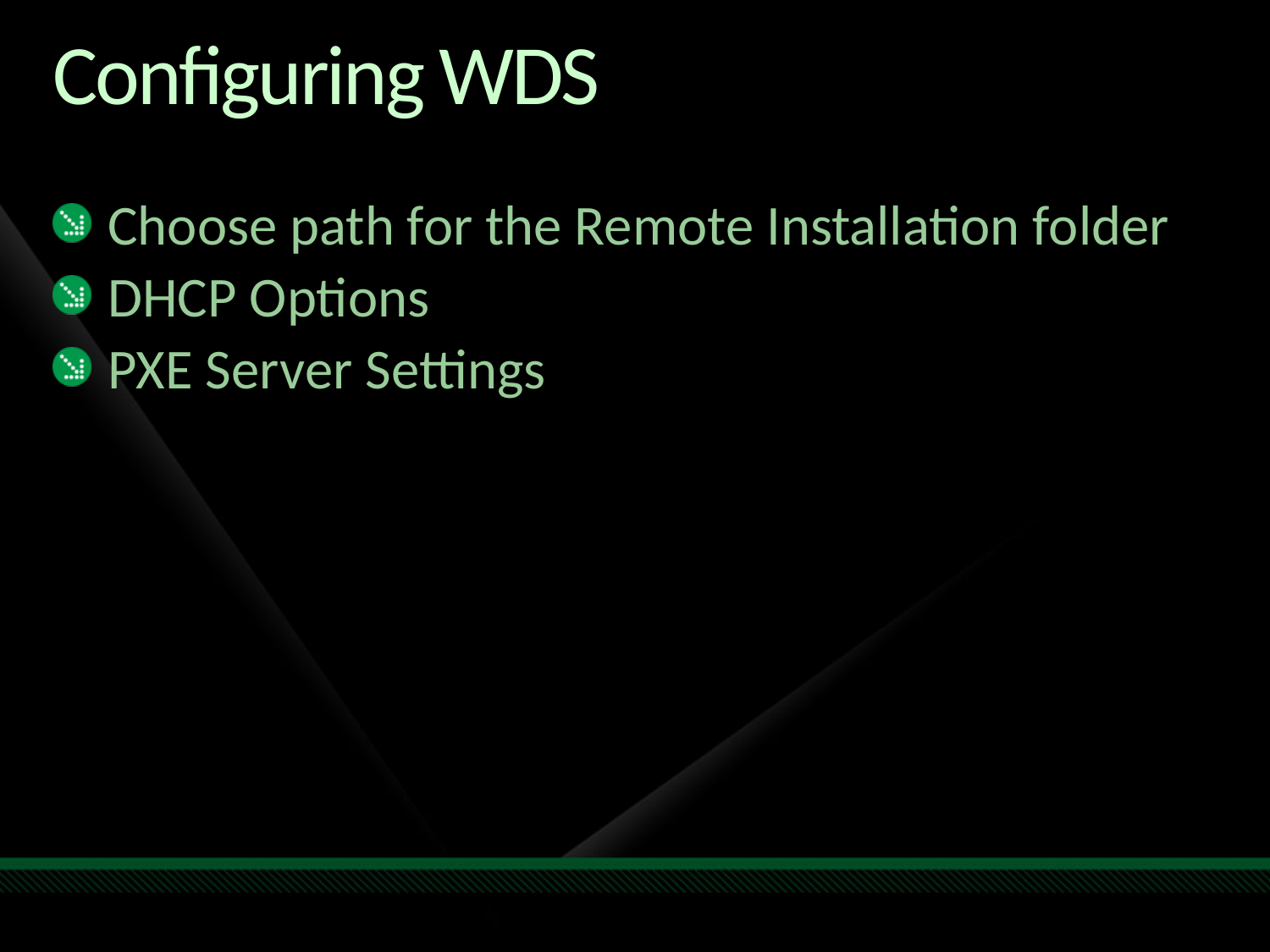

# Configuring WDS
Choose path for the Remote Installation folder
DHCP Options
PXE Server Settings